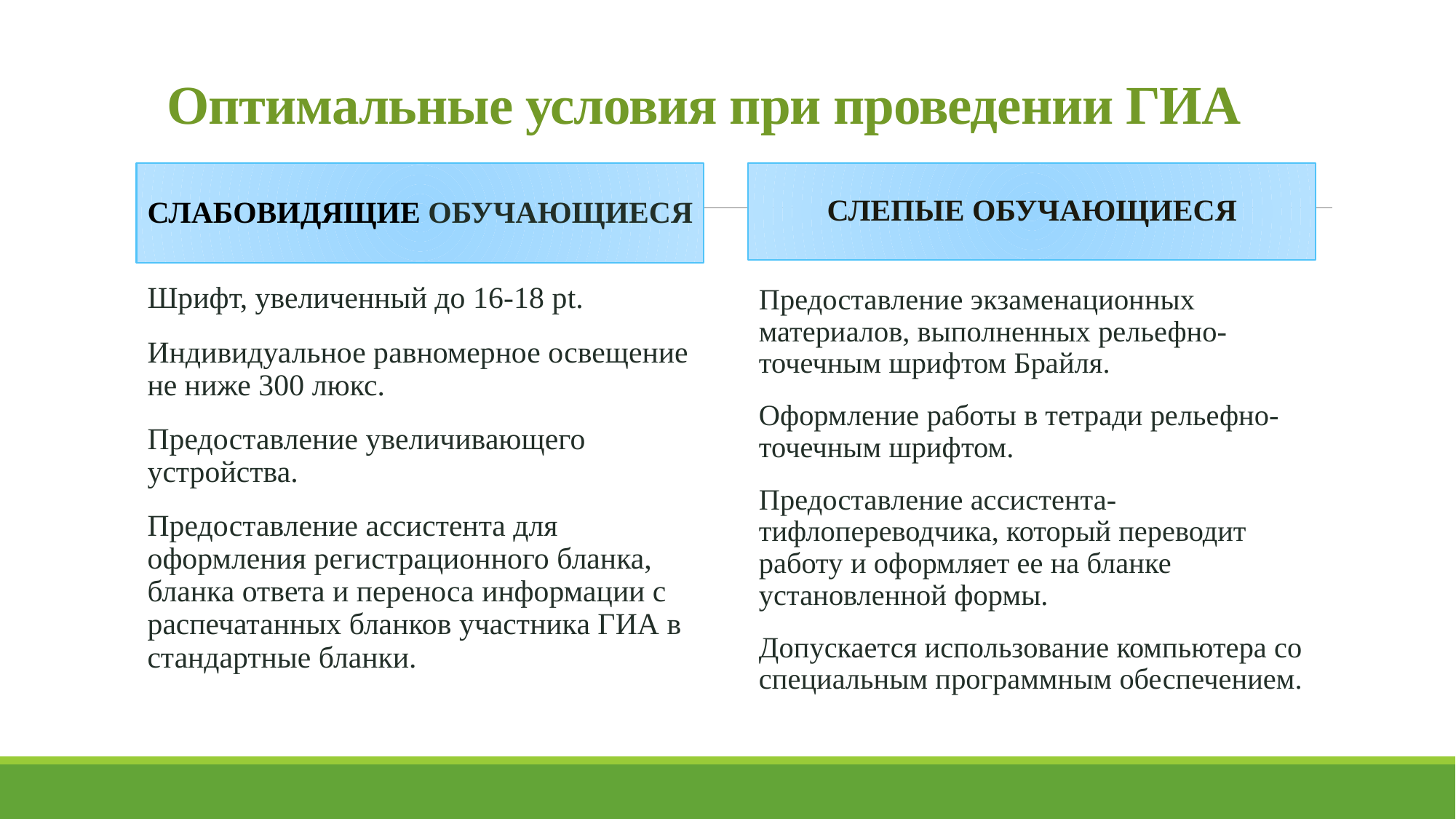

# Оптимальные условия при проведении ГИА
Слабовидящие обучающиеся
Слепые обучающиеся
Шрифт, увеличенный до 16-18 pt.
Индивидуальное равномерное освещение не ниже 300 люкс.
Предоставление увеличивающего устройства.
Предоставление ассистента для оформления регистрационного бланка, бланка ответа и переноса информации с распечатанных бланков участника ГИА в стандартные бланки.
Предоставление экзаменационных материалов, выполненных рельефно-точечным шрифтом Брайля.
Оформление работы в тетради рельефно-точечным шрифтом.
Предоставление ассистента-тифлопереводчика, который переводит работу и оформляет ее на бланке установленной формы.
Допускается использование компьютера со специальным программным обеспечением.